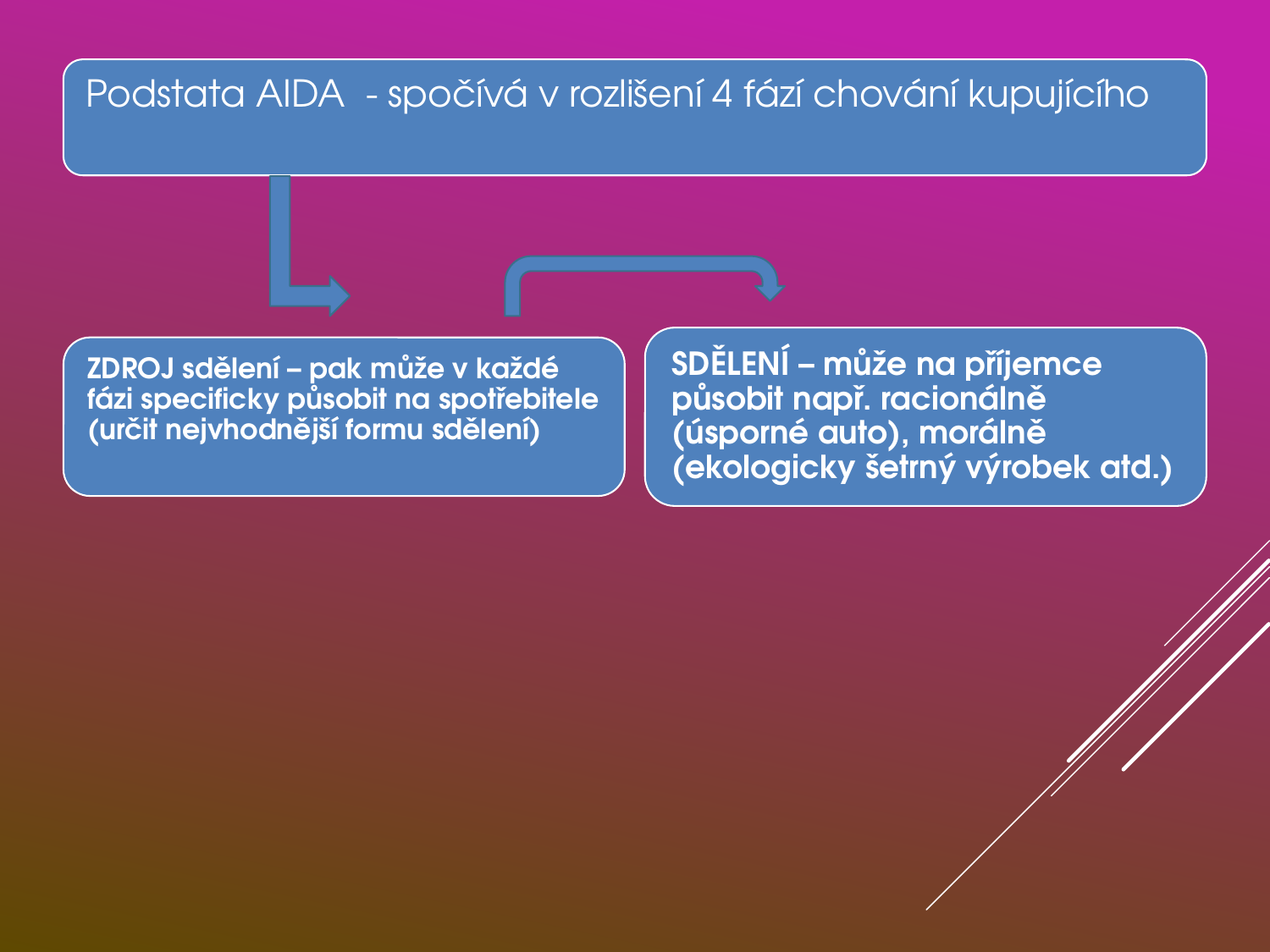

Podstata AIDA  - spočívá v rozlišení 4 fází chování kupujícího

ZDROJ sdělení – pak může v každé fázi specificky působit na spotřebitele (určit nejvhodnější formu sdělení)
SDĚLENÍ – může na příjemce působit např. racionálně (úsporné auto), morálně (ekologicky šetrný výrobek atd.)